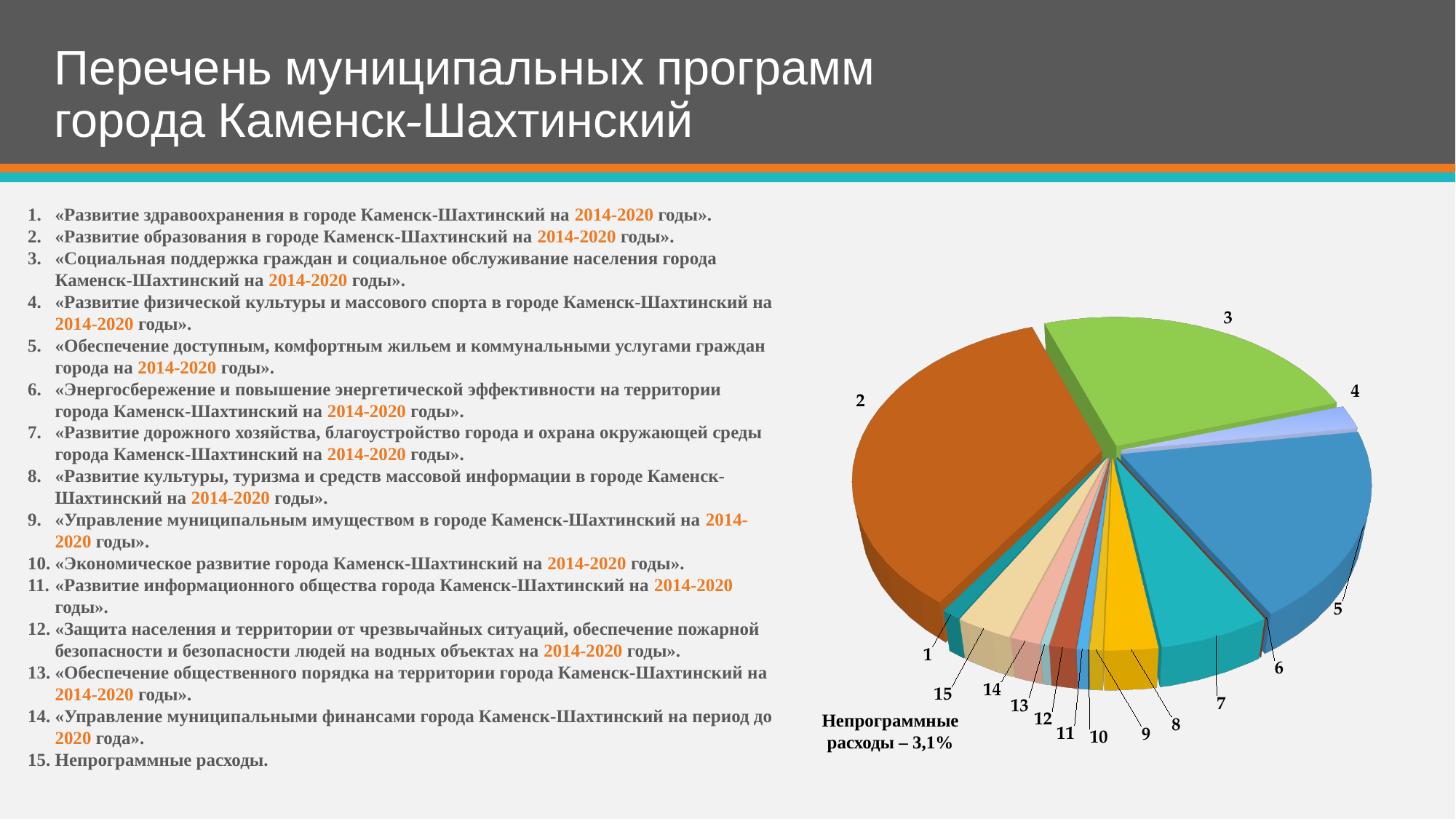

# Перечень муниципальных программ города Каменск-Шахтинский
«Развитие здравоохранения в городе Каменск-Шахтинский на 2014-2020 годы».
«Развитие образования в городе Каменск-Шахтинский на 2014-2020 годы».
«Социальная поддержка граждан и социальное обслуживание населения города Каменск-Шахтинский на 2014-2020 годы».
«Развитие физической культуры и массового спорта в городе Каменск-Шахтинский на 2014-2020 годы».
«Обеспечение доступным, комфортным жильем и коммунальными услугами граждан города на 2014-2020 годы».
«Энергосбережение и повышение энергетической эффективности на территории города Каменск-Шахтинский на 2014-2020 годы».
«Развитие дорожного хозяйства, благоустройство города и охрана окружающей среды города Каменск-Шахтинский на 2014-2020 годы».
«Развитие культуры, туризма и средств массовой информации в городе Каменск-Шахтинский на 2014-2020 годы».
«Управление муниципальным имуществом в городе Каменск-Шахтинский на 2014-2020 годы».
«Экономическое развитие города Каменск-Шахтинский на 2014-2020 годы».
«Развитие информационного общества города Каменск-Шахтинский на 2014-2020 годы».
«Защита населения и территории от чрезвычайных ситуаций, обеспечение пожарной безопасности и безопасности людей на водных объектах на 2014-2020 годы».
«Обеспечение общественного порядка на территории города Каменск-Шахтинский на 2014-2020 годы».
«Управление муниципальными финансами города Каменск-Шахтинский на период до 2020 года».
Непрограммные расходы.

[unsupported chart]

Непрограммные расходы – 3,1%